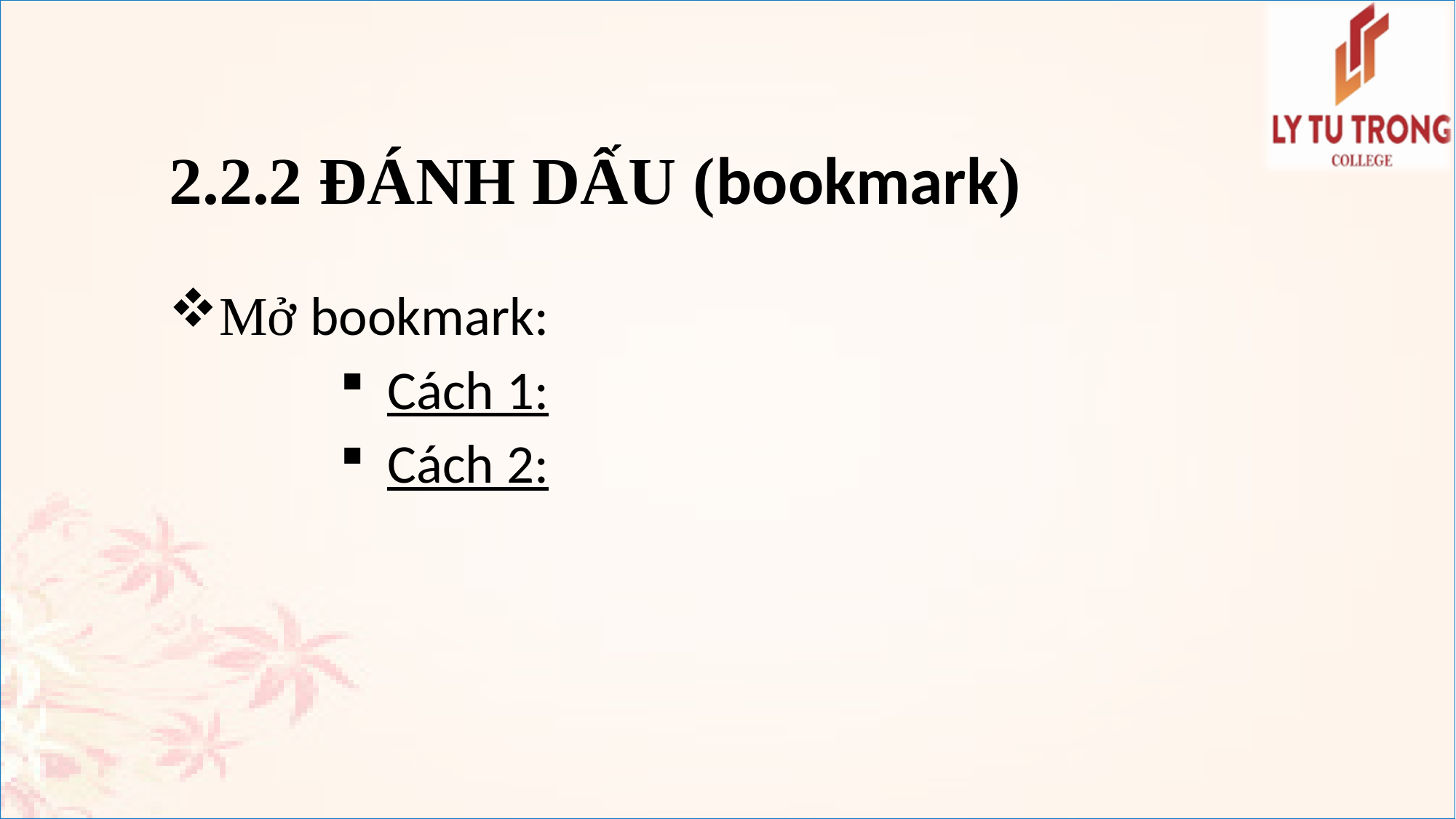

2.2.2 ĐÁNH DẤU (bookmark)

Mở bookmark:
Cách 1:
Cách 2: